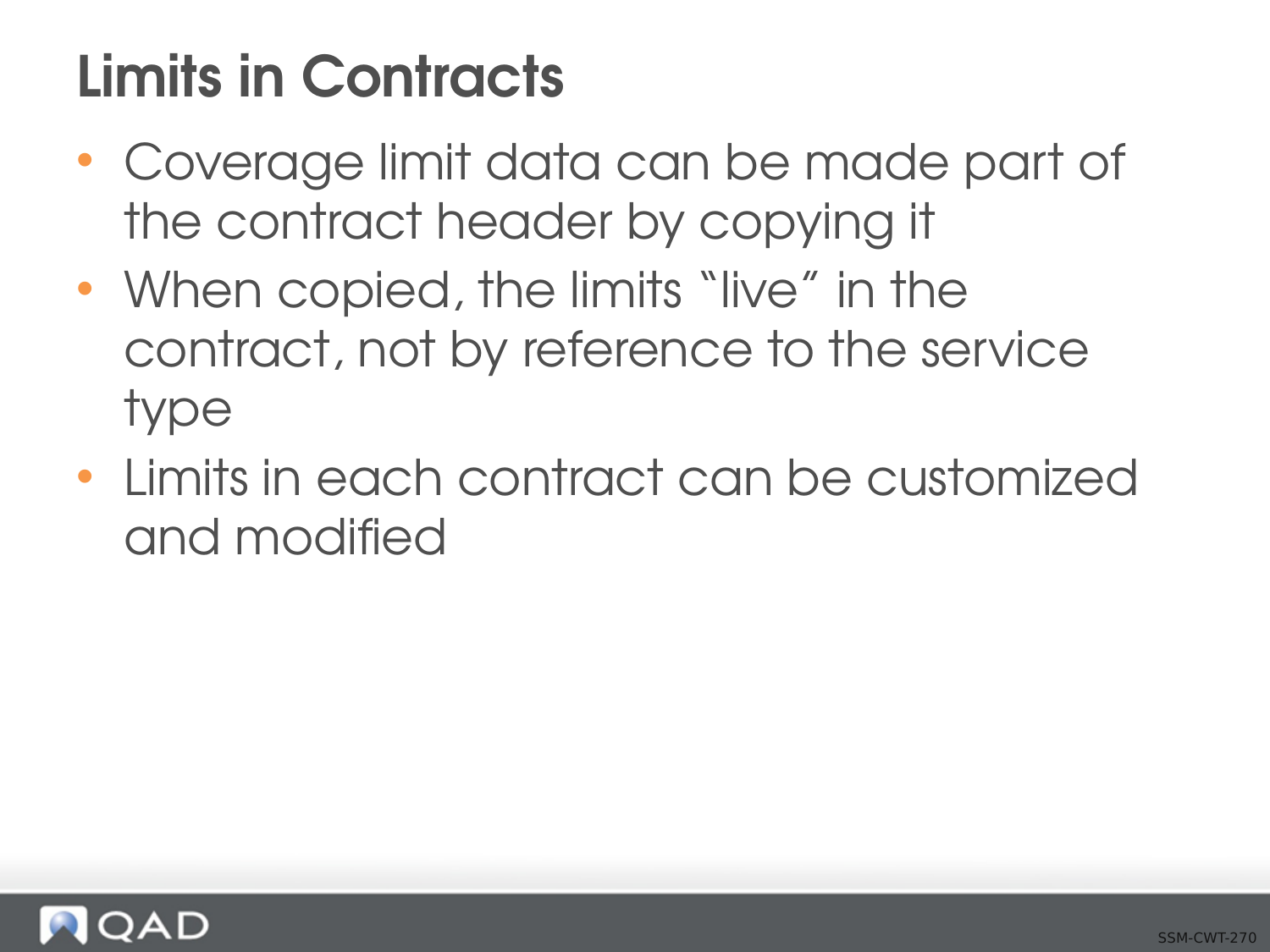

# Limits in Contracts
Coverage limit data can be made part of the contract header by copying it
When copied, the limits “live” in the contract, not by reference to the service type
Limits in each contract can be customized and modified

SSM-CWT-270